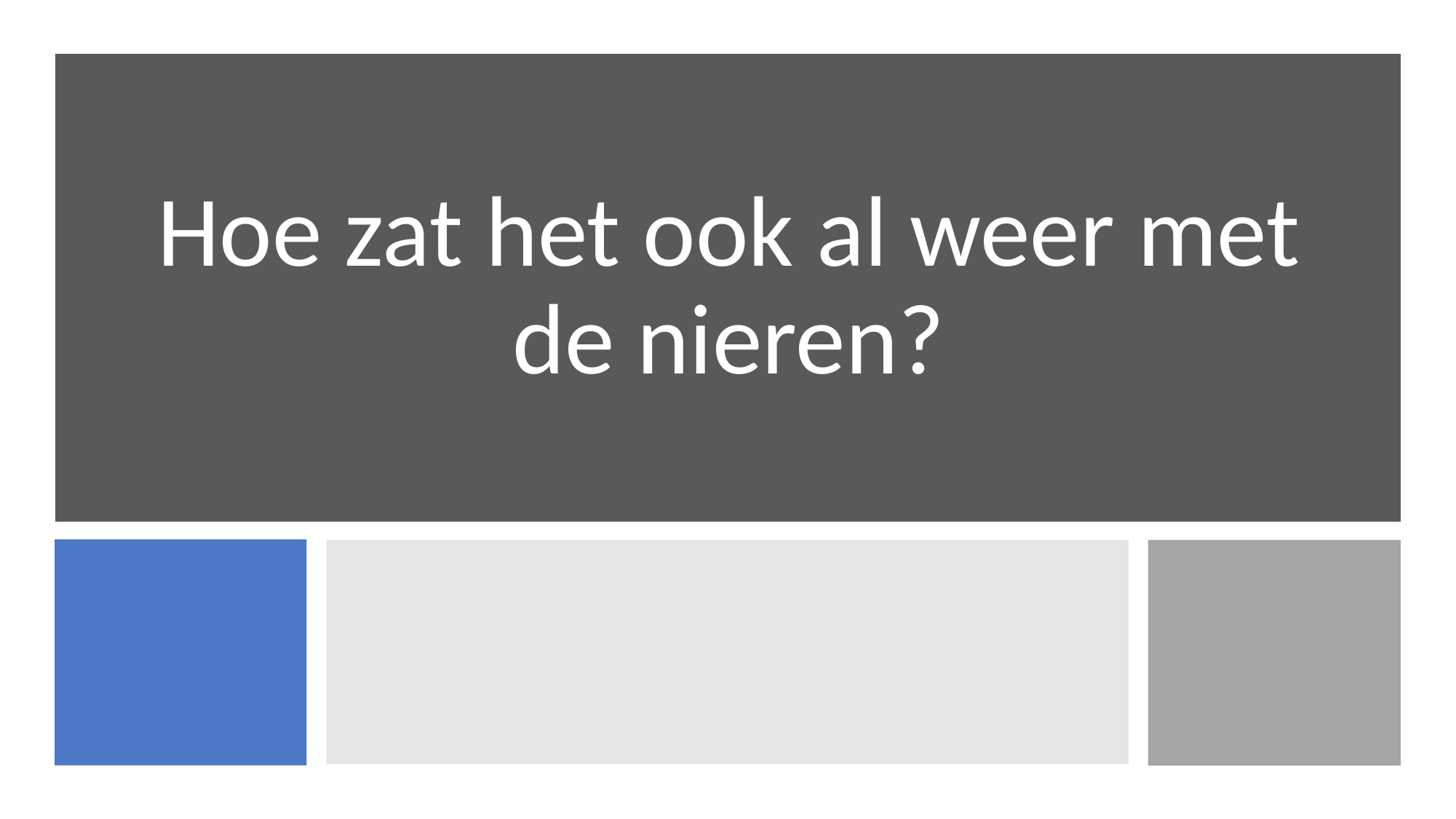

# Hoe zat het ook al weer met de nieren?